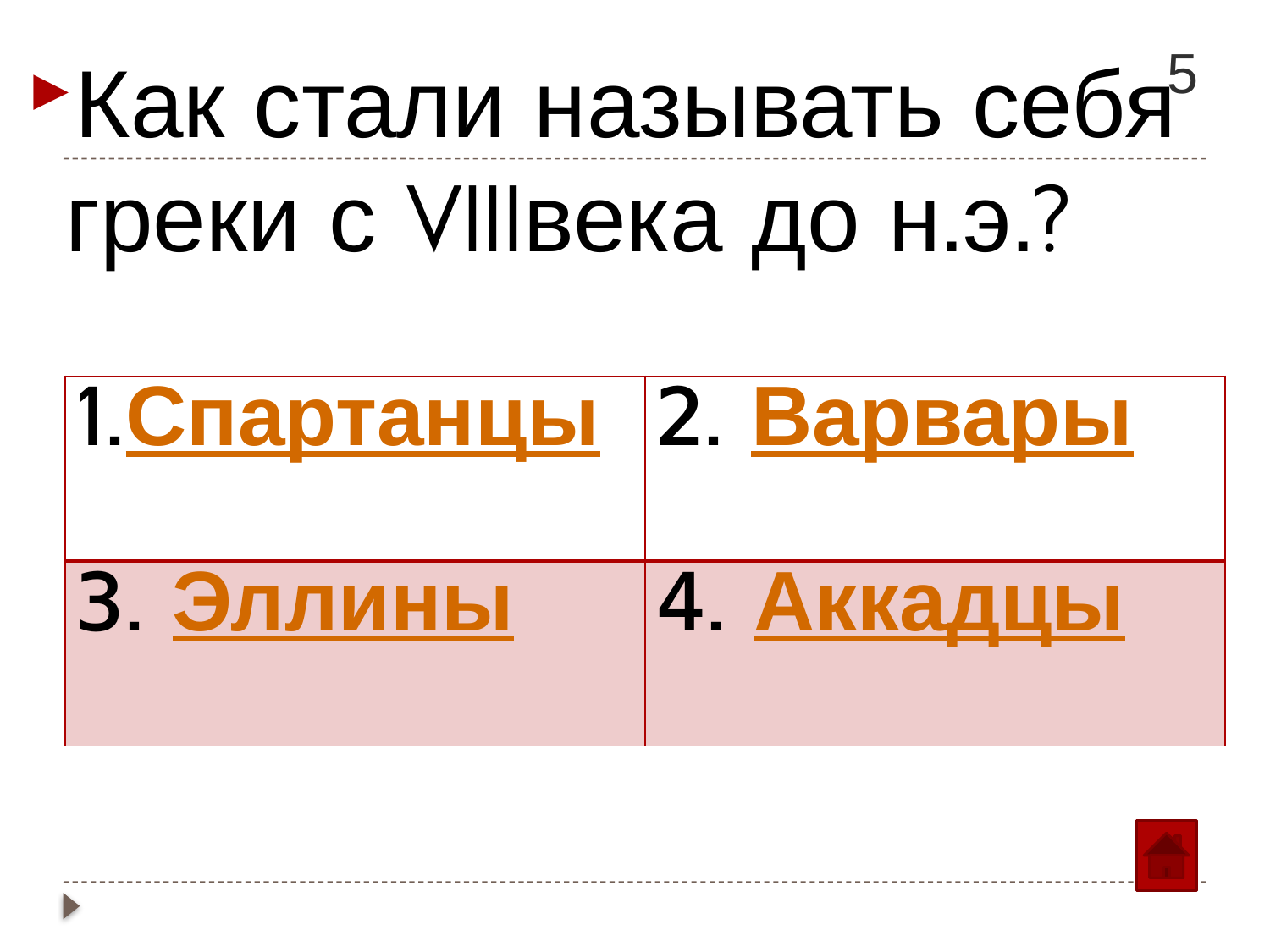

# 5
Как стали называть себя греки с VIIIвека до н.э.?
| Спартанцы | 2. Варвары |
| --- | --- |
| 3. Эллины | 4. Аккадцы |